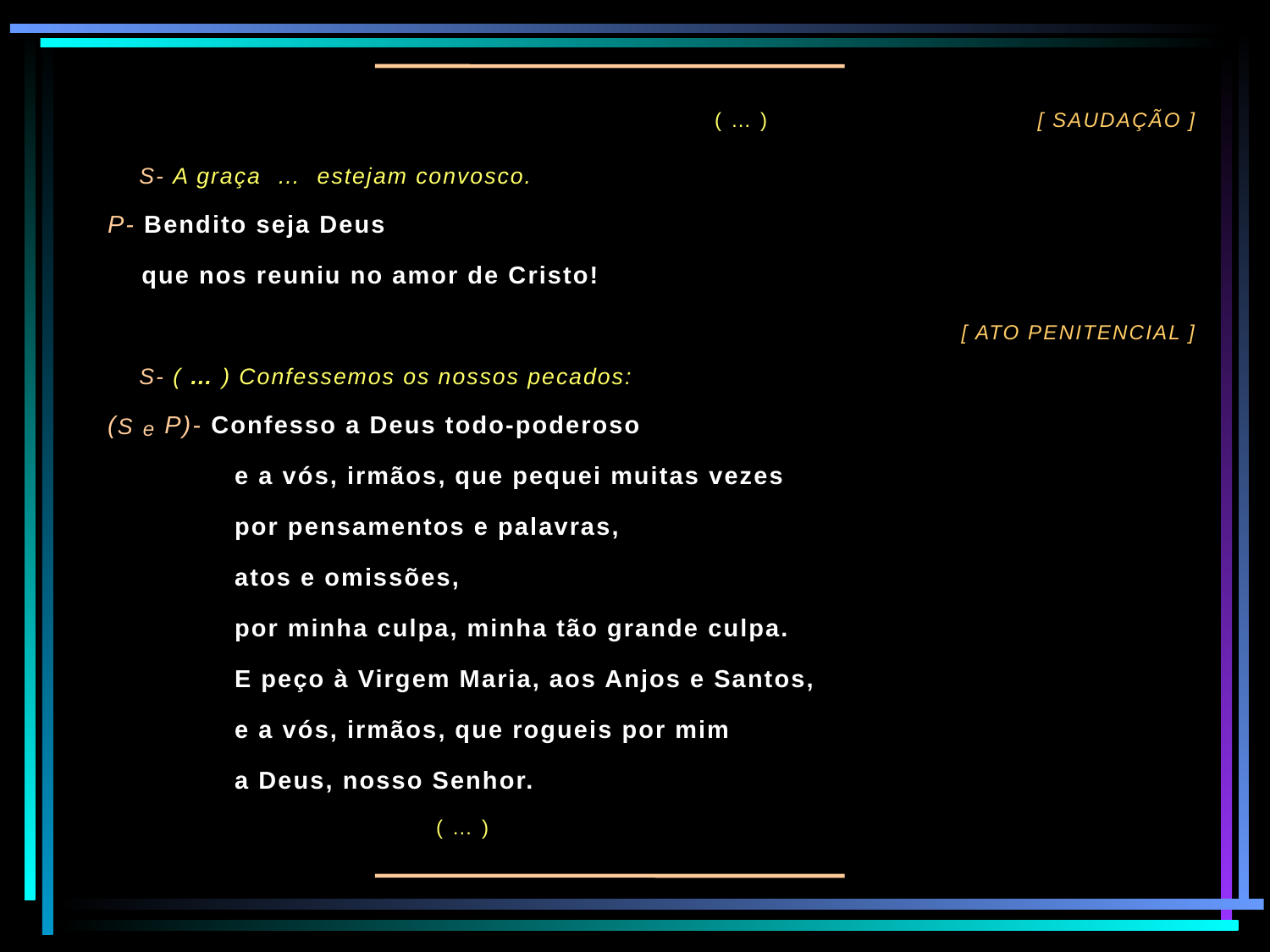

( … )                                    [ Saudação ]
    S- A graça  …  estejam convosco.
P- Bendito seja Deus
    que nos reuniu no amor de Cristo!
  [ Ato Penitencial ]
    S- ( … ) Confessemos os nossos pecados:
(S e P)- Confesso a Deus todo-poderoso
	e a vós, irmãos, que pequei muitas vezes
	por pensamentos e palavras,
	atos e omissões,
	por minha culpa, minha tão grande culpa.
	E peço à Virgem Maria, aos Anjos e Santos,
	e a vós, irmãos, que rogueis por mim
	a Deus, nosso Senhor.
		          ( … )